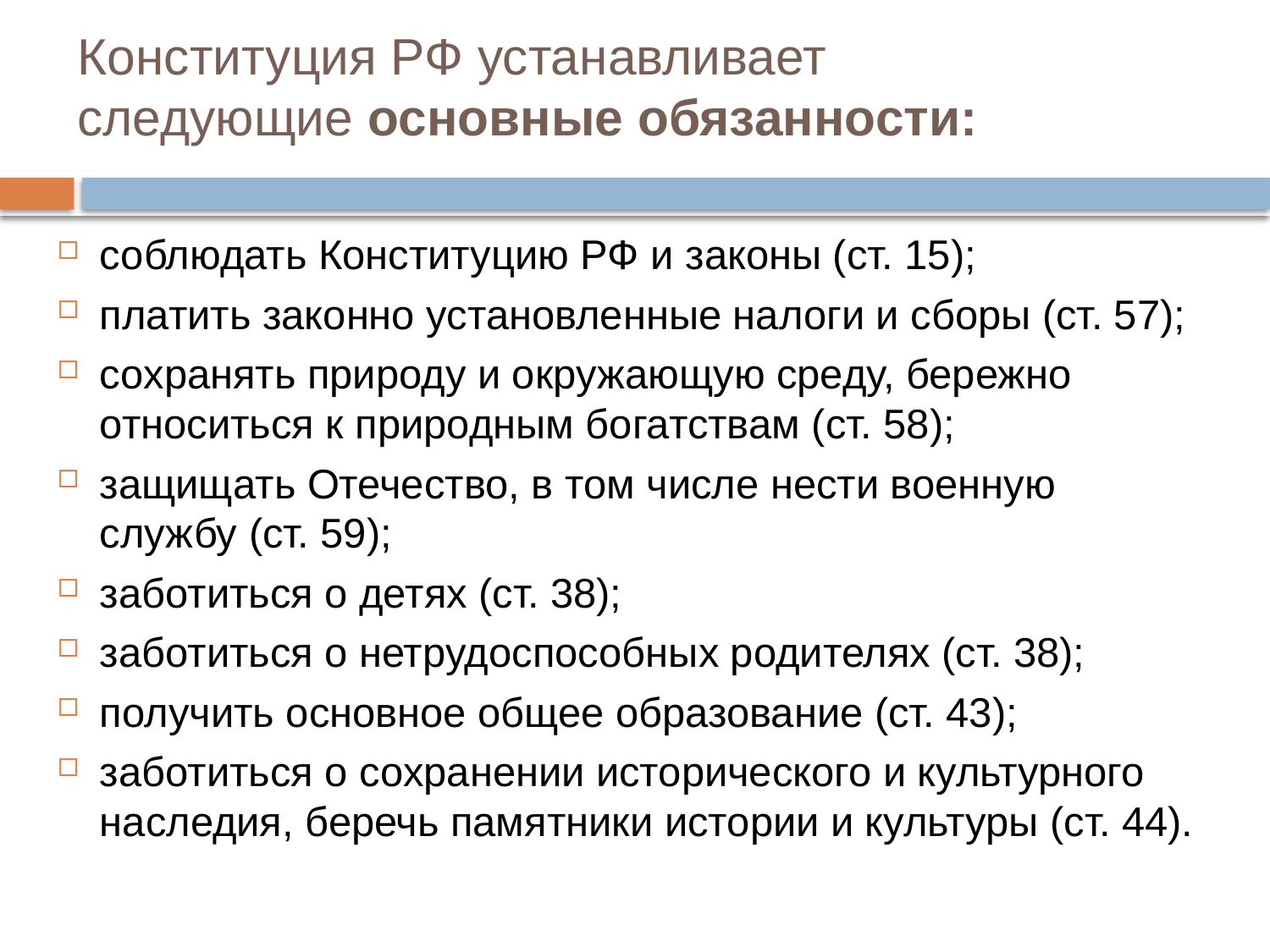

# Конституция РФ устанавливает следующие основные обязанности:
соблюдать Конституцию РФ и законы (ст. 15);
платить законно установленные налоги и сборы (ст. 57);
сохранять природу и окружающую среду, бережно относиться к природным богатствам (ст. 58);
защищать Отечество, в том числе нести военную службу (ст. 59);
заботиться о детях (ст. 38);
заботиться о нетрудоспособных родителях (ст. 38);
получить основное общее образование (ст. 43);
заботиться о сохранении исторического и культурного наследия, беречь памятники истории и культуры (ст. 44).